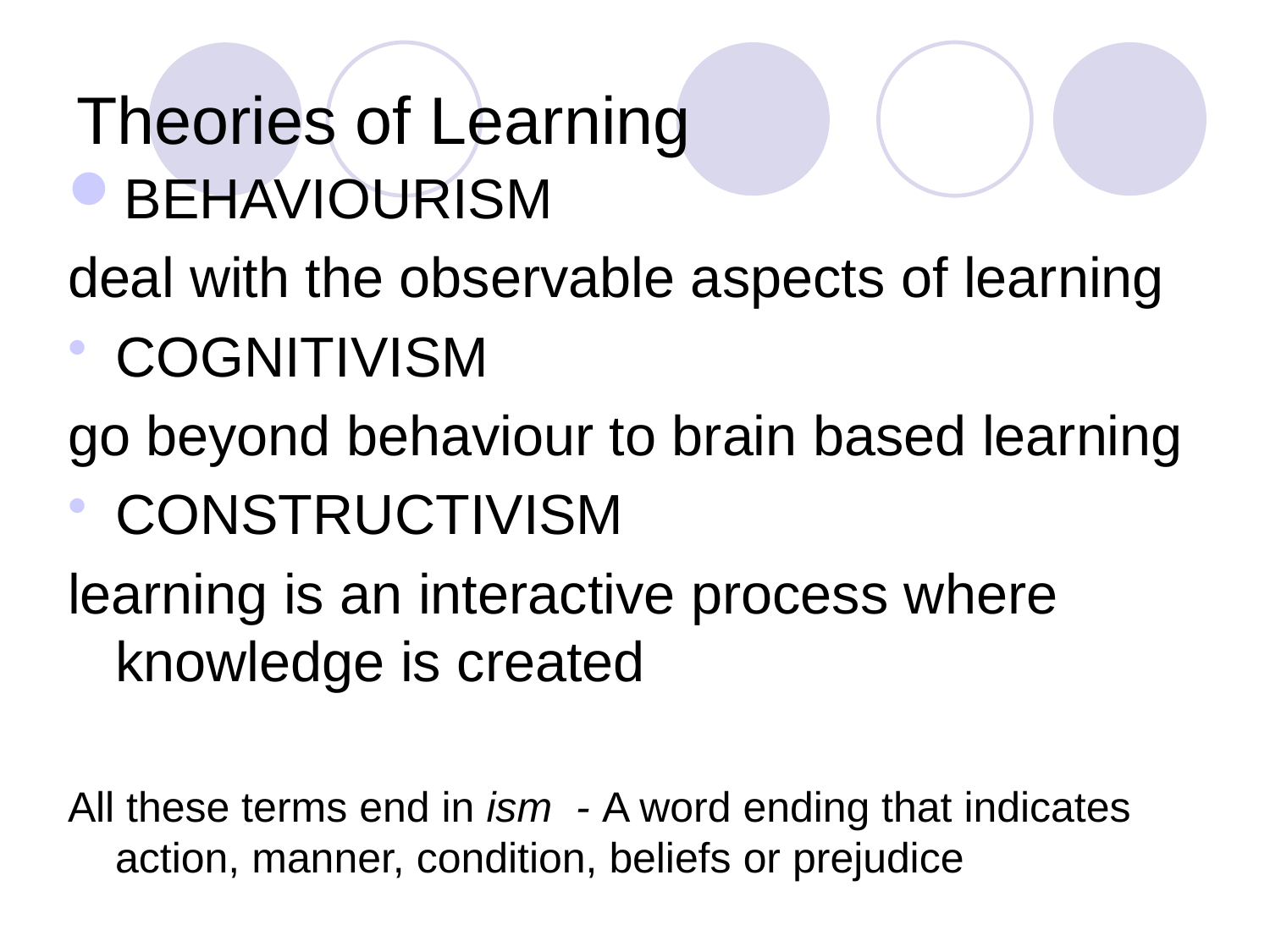

# Theories of Learning
BEHAVIOURISM
deal with the observable aspects of learning
COGNITIVISM
go beyond behaviour to brain based learning
CONSTRUCTIVISM
learning is an interactive process where knowledge is created

All these terms end in ism  - A word ending that indicates action, manner, condition, beliefs or prejudice